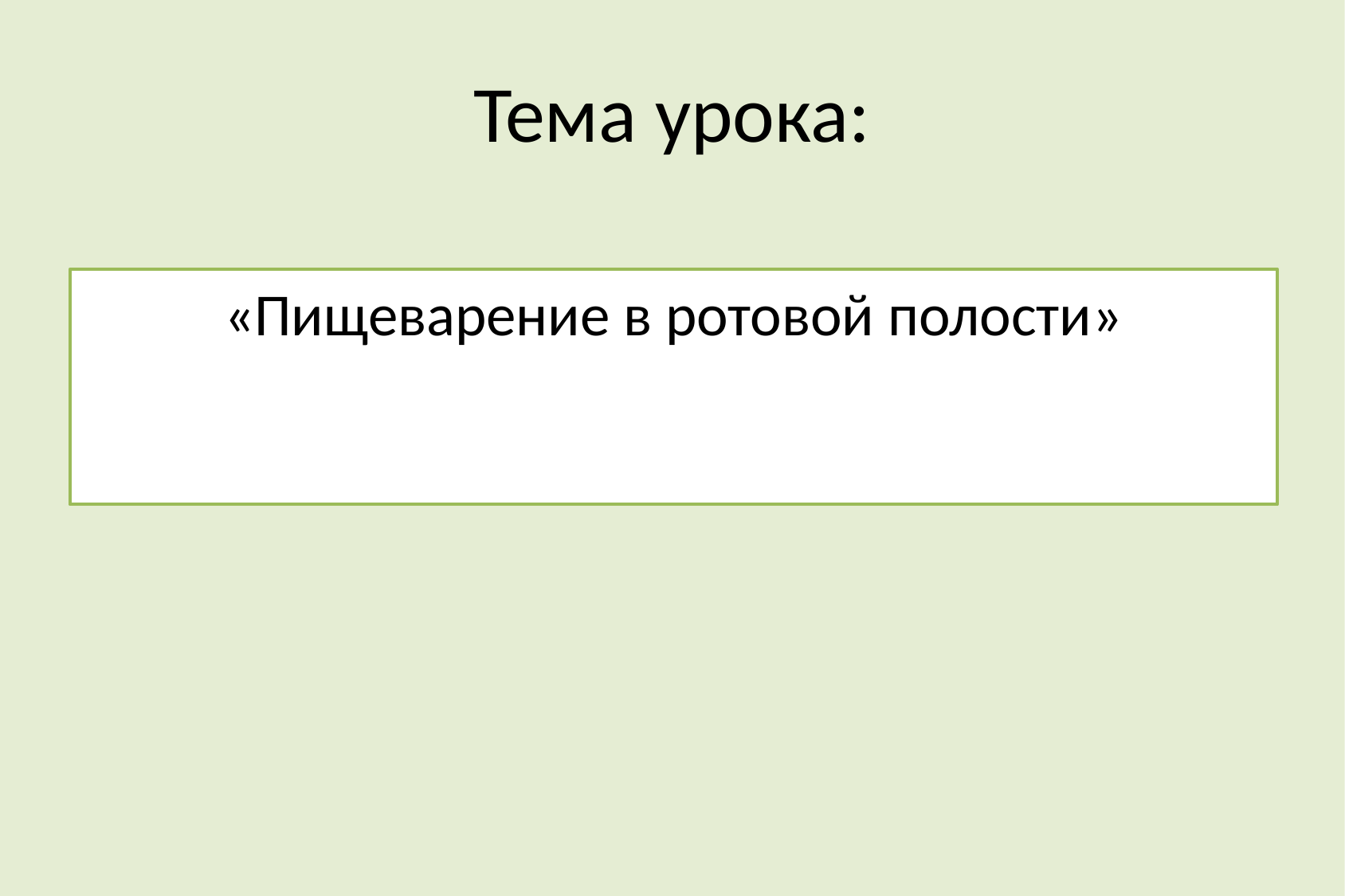

# Тема урока:
«Пищеварение в ротовой полости»